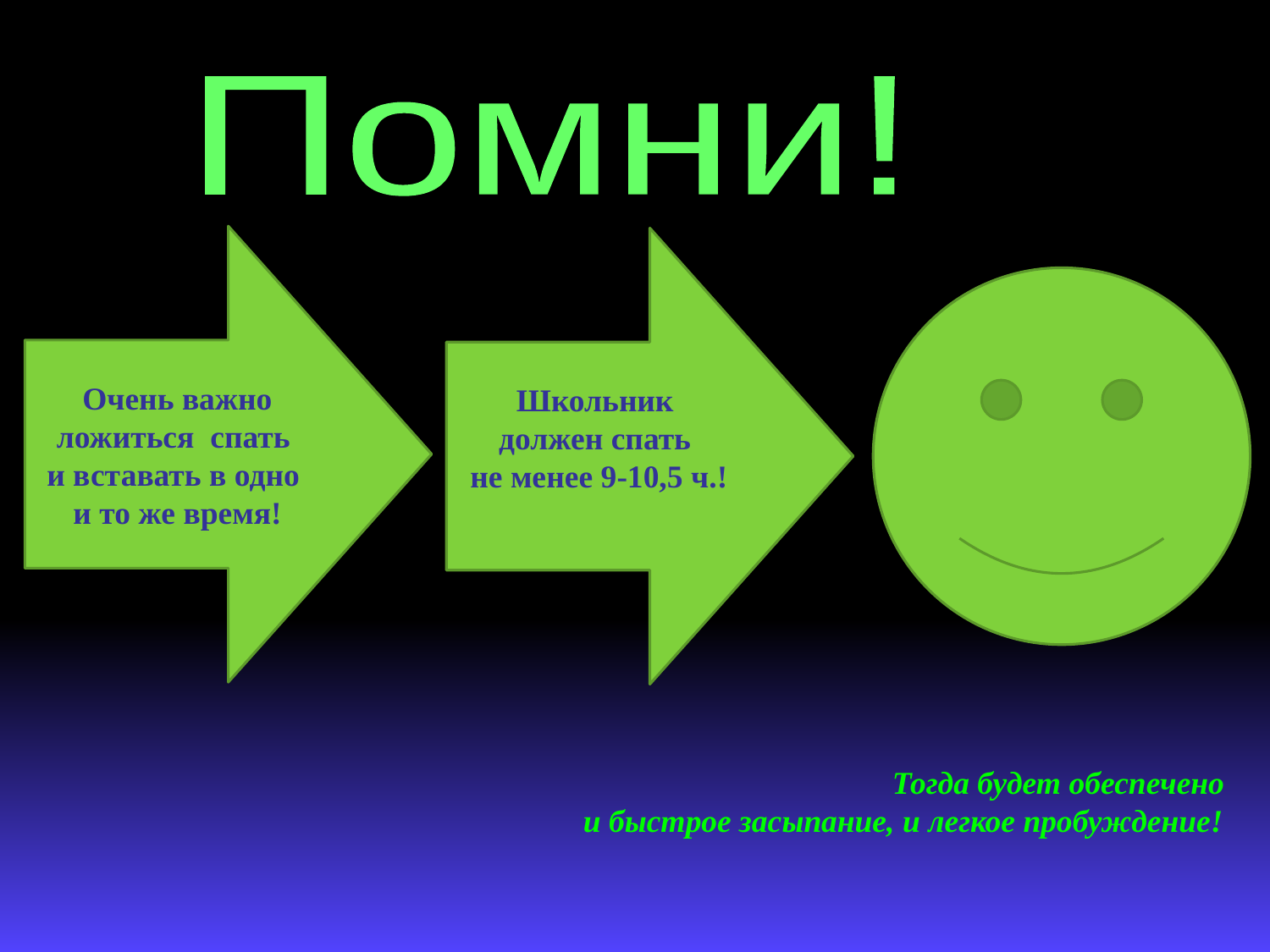

Помни!
Очень важно ложиться  спать
и вставать в одно
и то же время!
Школьник
должен спать
не менее 9-10,5 ч.!

Тогда будет обеспечено
и быстрое засыпание, и легкое пробуждение!